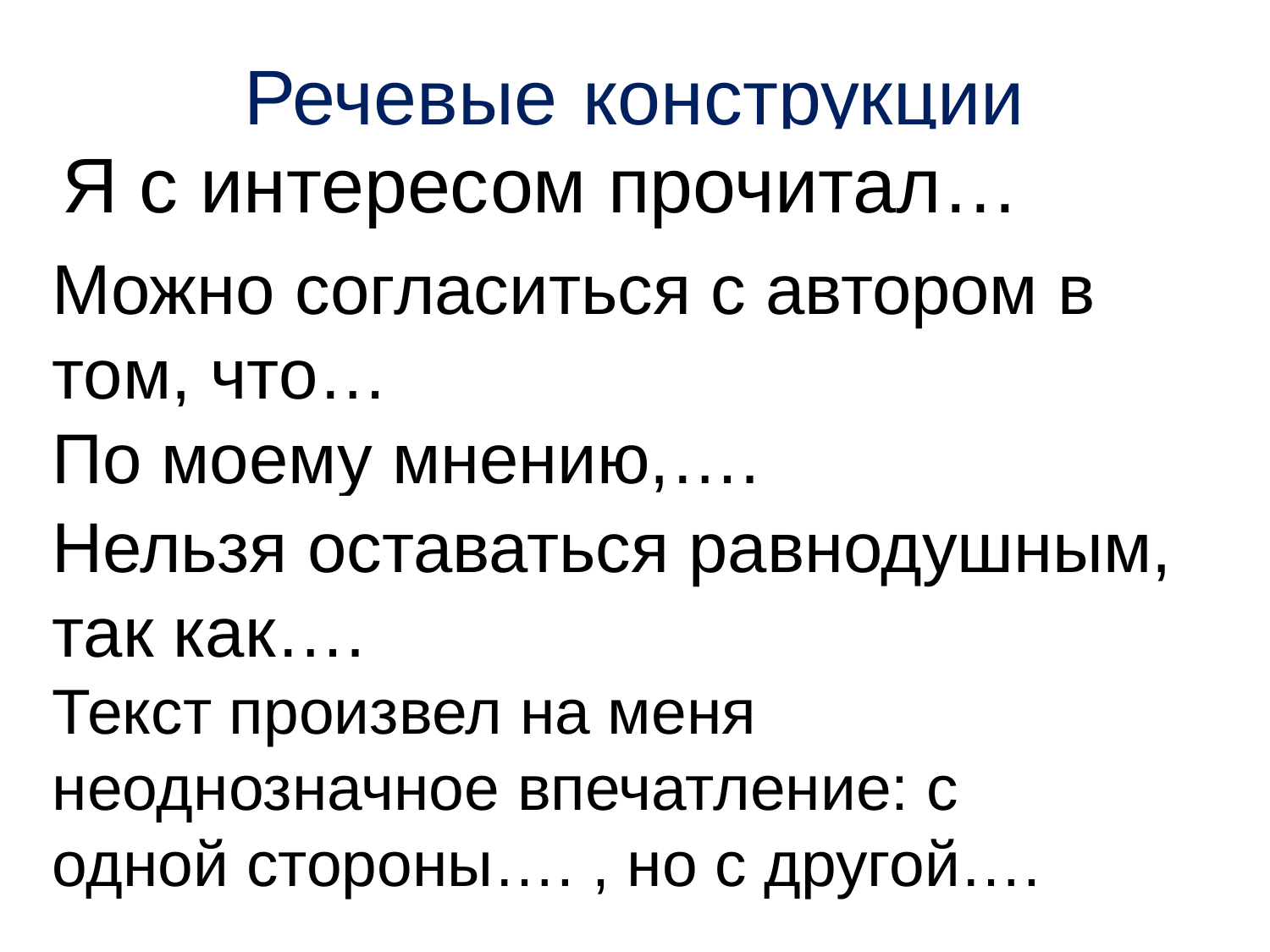

# Речевые конструкции
Я с интересом прочитал…

Можно согласиться с автором в том, что…
По моему мнению,….
Нельзя оставаться равнодушным, так как….
Текст произвел на меня неоднозначное впечатление: с одной стороны…. , но с другой….